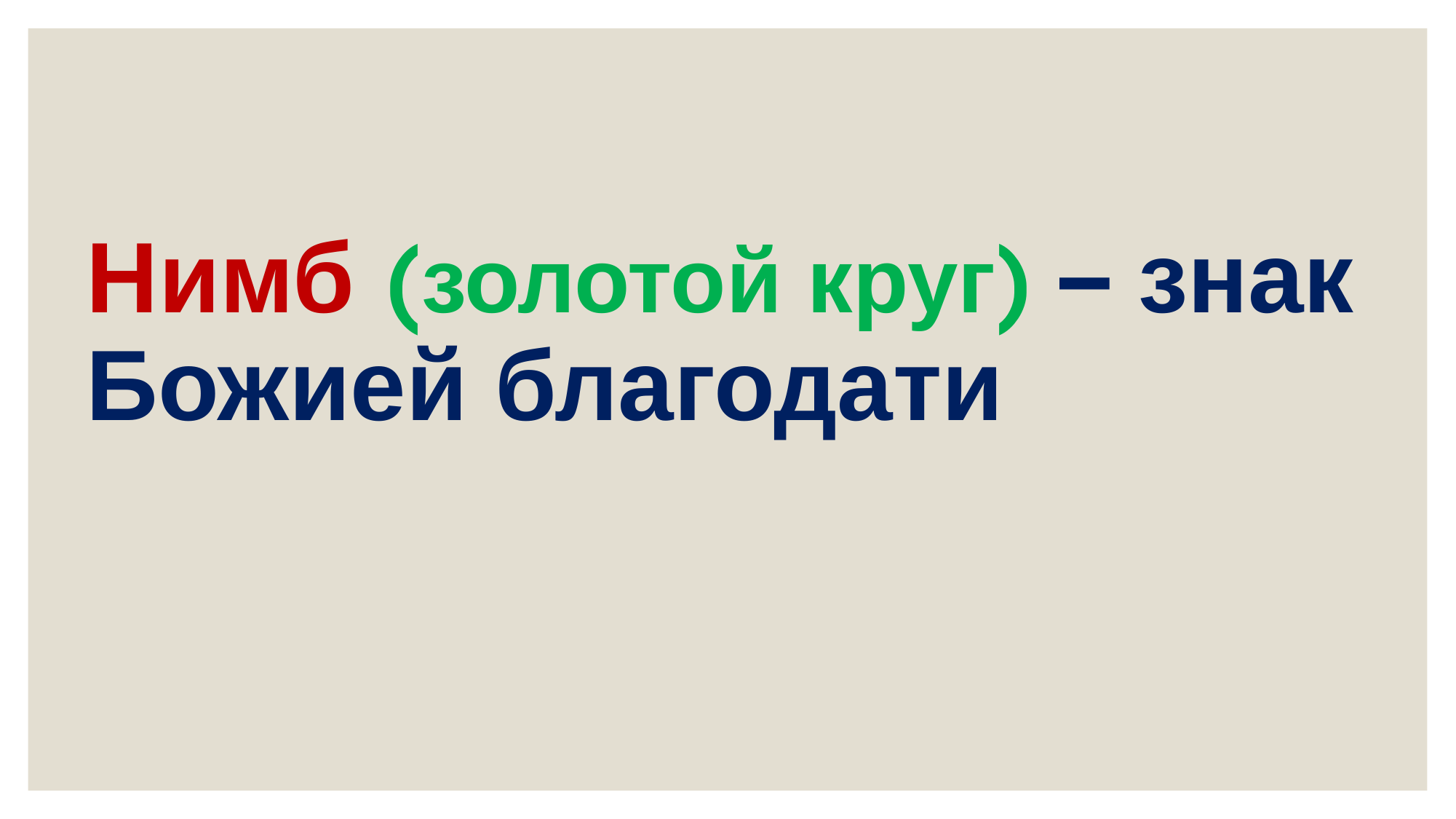

Нимб (золотой круг) – знак Божией благодати